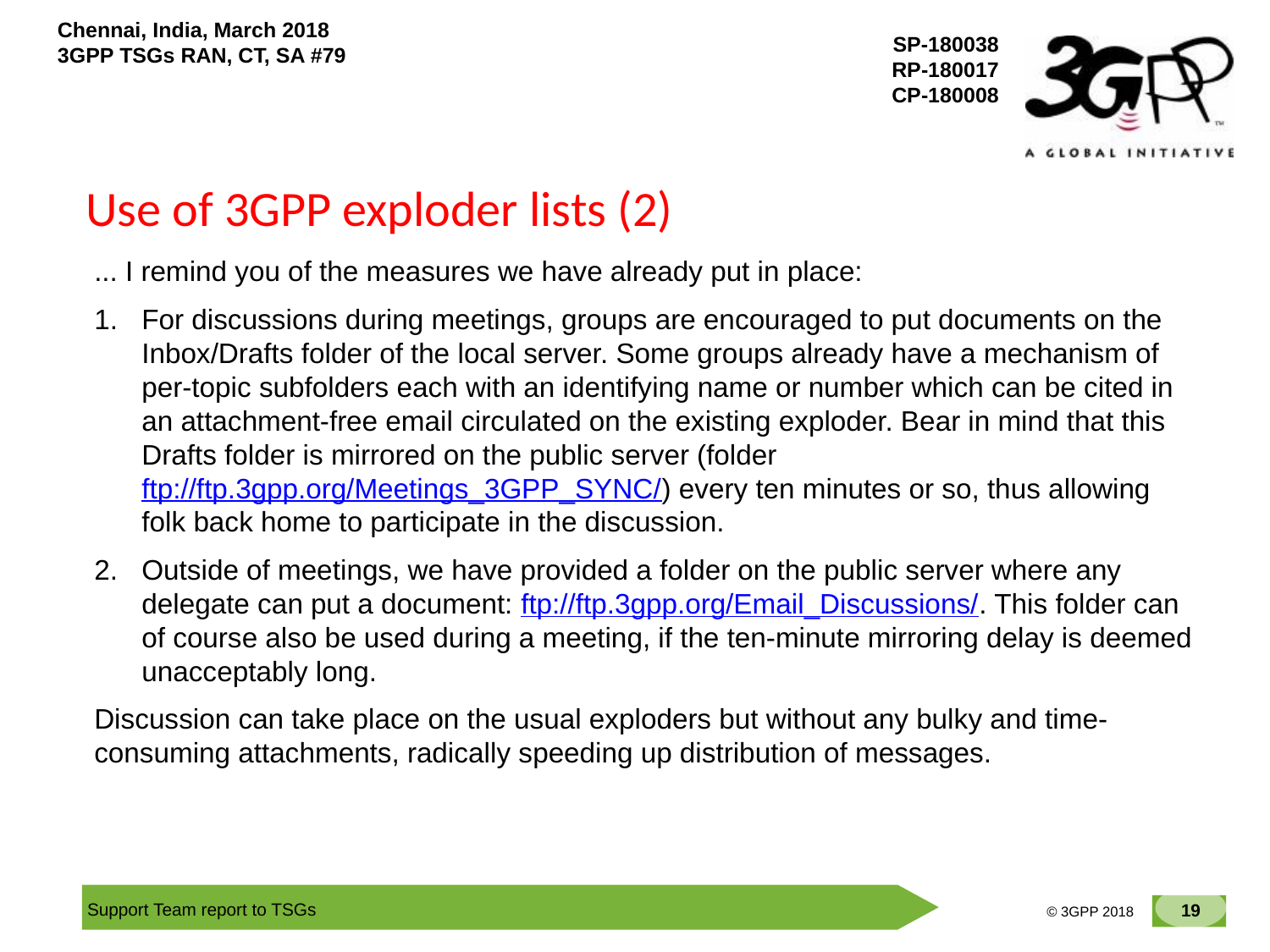

Use of 3GPP exploder lists (2)
... I remind you of the measures we have already put in place:
For discussions during meetings, groups are encouraged to put documents on the Inbox/Drafts folder of the local server. Some groups already have a mechanism of per-topic subfolders each with an identifying name or number which can be cited in an attachment-free email circulated on the existing exploder. Bear in mind that this Drafts folder is mirrored on the public server (folder ftp://ftp.3gpp.org/Meetings_3GPP_SYNC/) every ten minutes or so, thus allowing folk back home to participate in the discussion.
Outside of meetings, we have provided a folder on the public server where any delegate can put a document: ftp://ftp.3gpp.org/Email_Discussions/. This folder can of course also be used during a meeting, if the ten-minute mirroring delay is deemed unacceptably long.
Discussion can take place on the usual exploders but without any bulky and time-consuming attachments, radically speeding up distribution of messages.